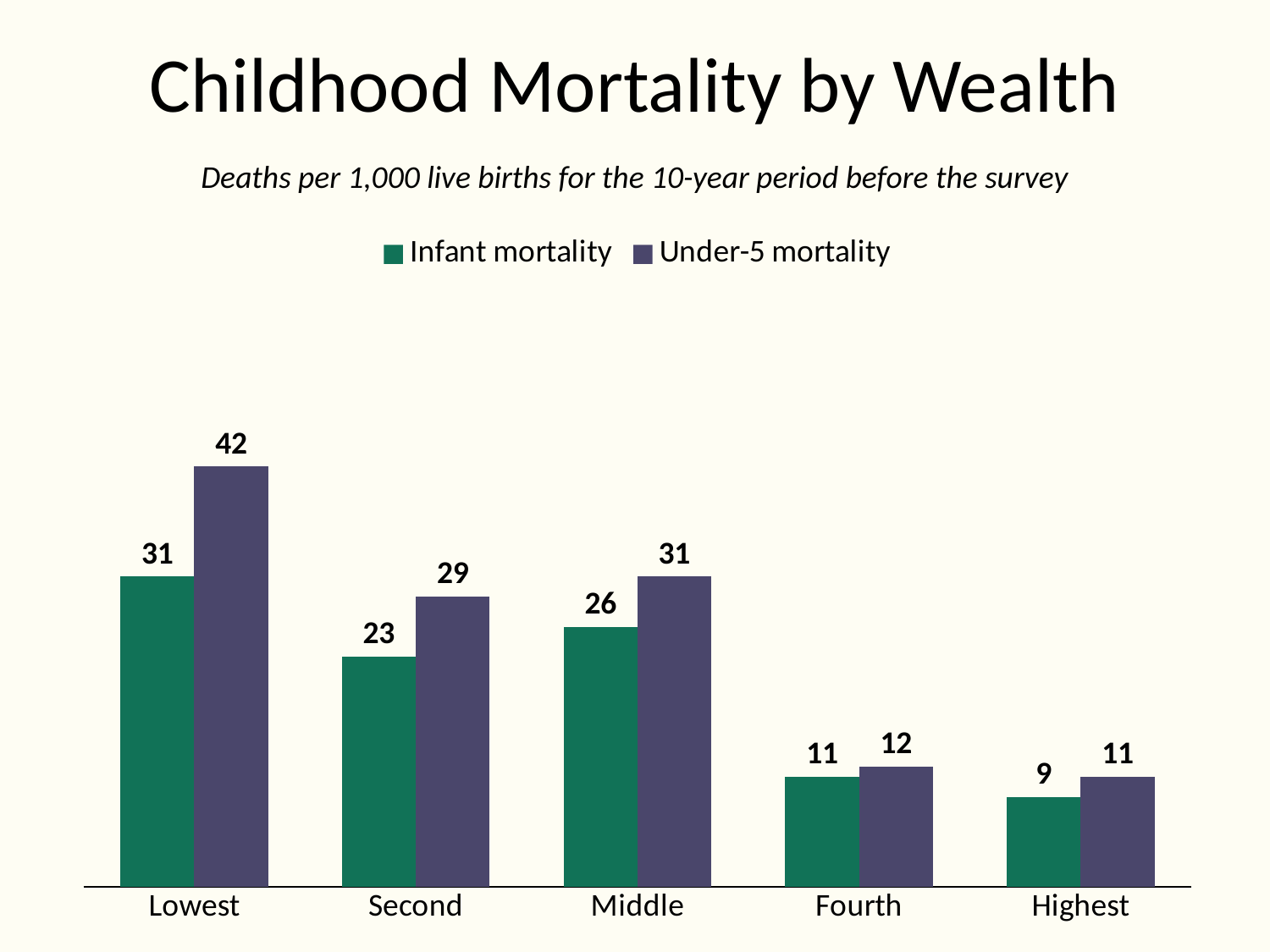

# Childhood Mortality by Wealth
Deaths per 1,000 live births for the 10-year period before the survey

### Chart

| Category | Infant mortality | Under-5 mortality |
|---|---|---|
| Lowest | 31.0 | 42.0 |
| Second | 23.0 | 29.0 |
| Middle | 26.0 | 31.0 |
| Fourth | 11.0 | 12.0 |
| Highest | 9.0 | 11.0 |